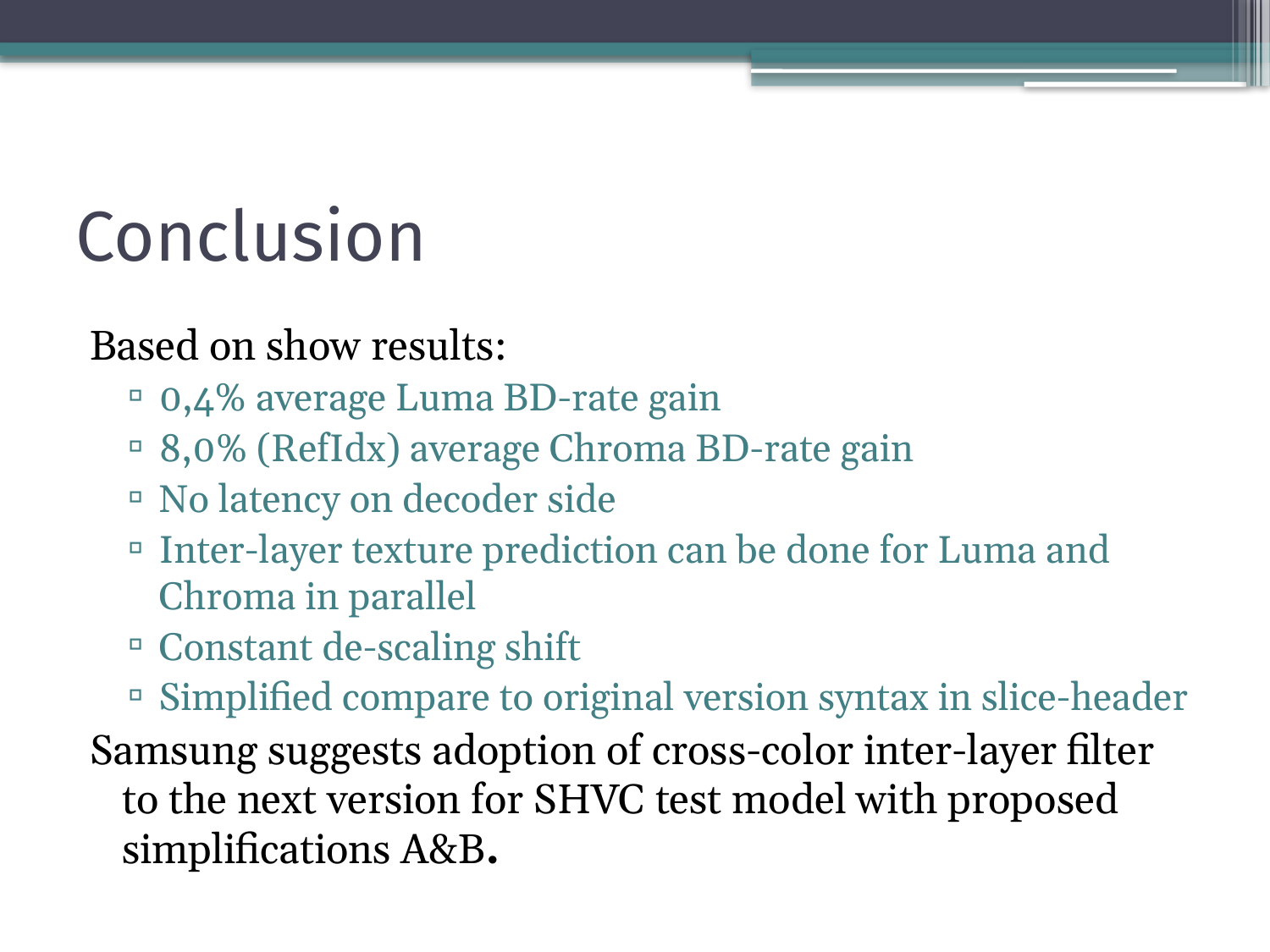

# Conclusion
Based on show results:
0,4% average Luma BD-rate gain
8,0% (RefIdx) average Chroma BD-rate gain
No latency on decoder side
Inter-layer texture prediction can be done for Luma and Chroma in parallel
Constant de-scaling shift
Simplified compare to original version syntax in slice-header
Samsung suggests adoption of cross-color inter-layer filter to the next version for SHVC test model with proposed simplifications A&B.